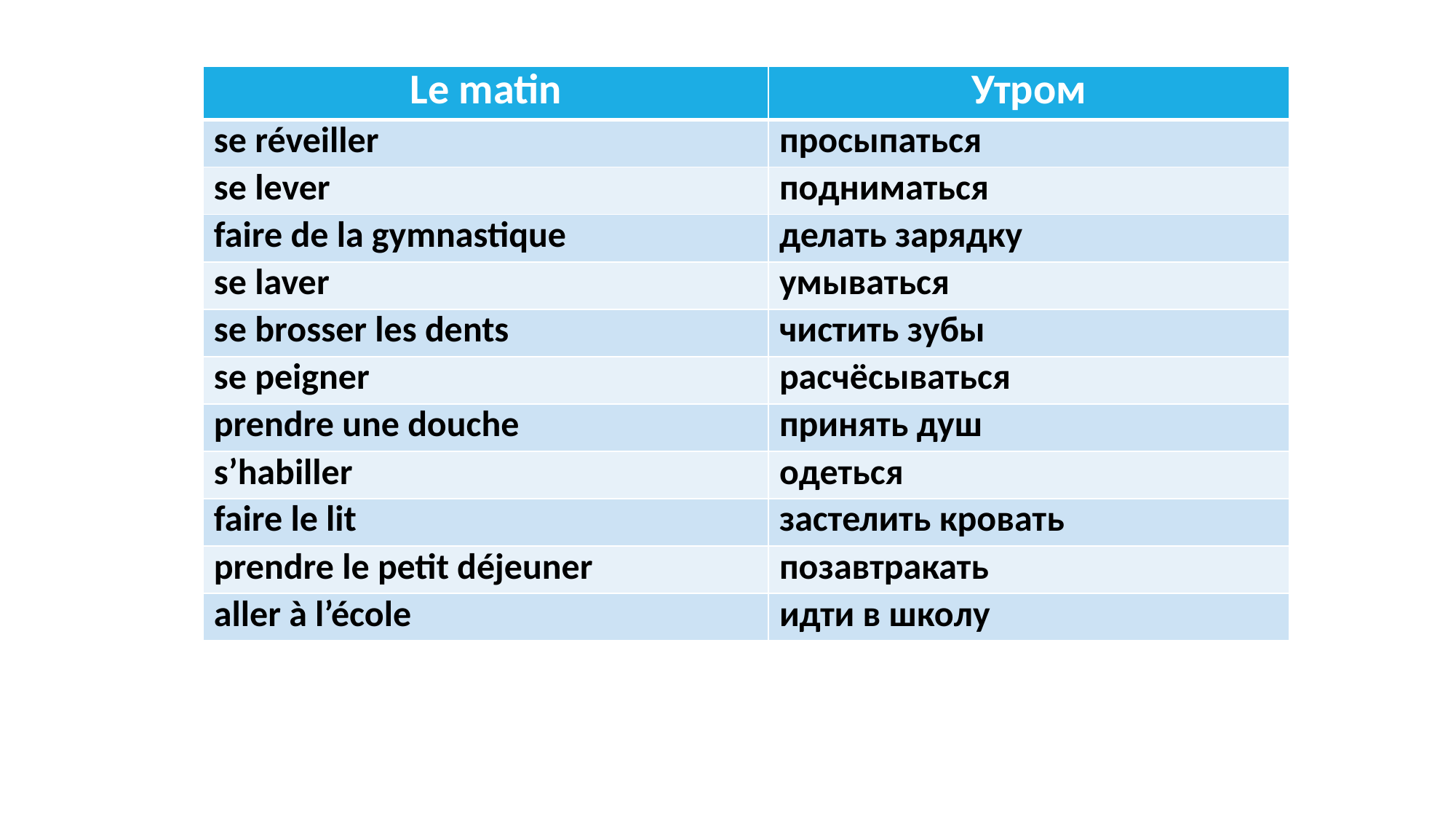

| Le matin | Утром |
| --- | --- |
| se réveiller | просыпаться |
| se lever | подниматься |
| faire de la gymnastique | делать зарядку |
| se laver | умываться |
| se brosser les dents | чистить зубы |
| se peigner | расчёсываться |
| prendre une douche | принять душ |
| s’habiller | одеться |
| faire le lit | застелить кровать |
| prendre le petit déjeuner | позавтракать |
| aller à l’école | идти в школу |